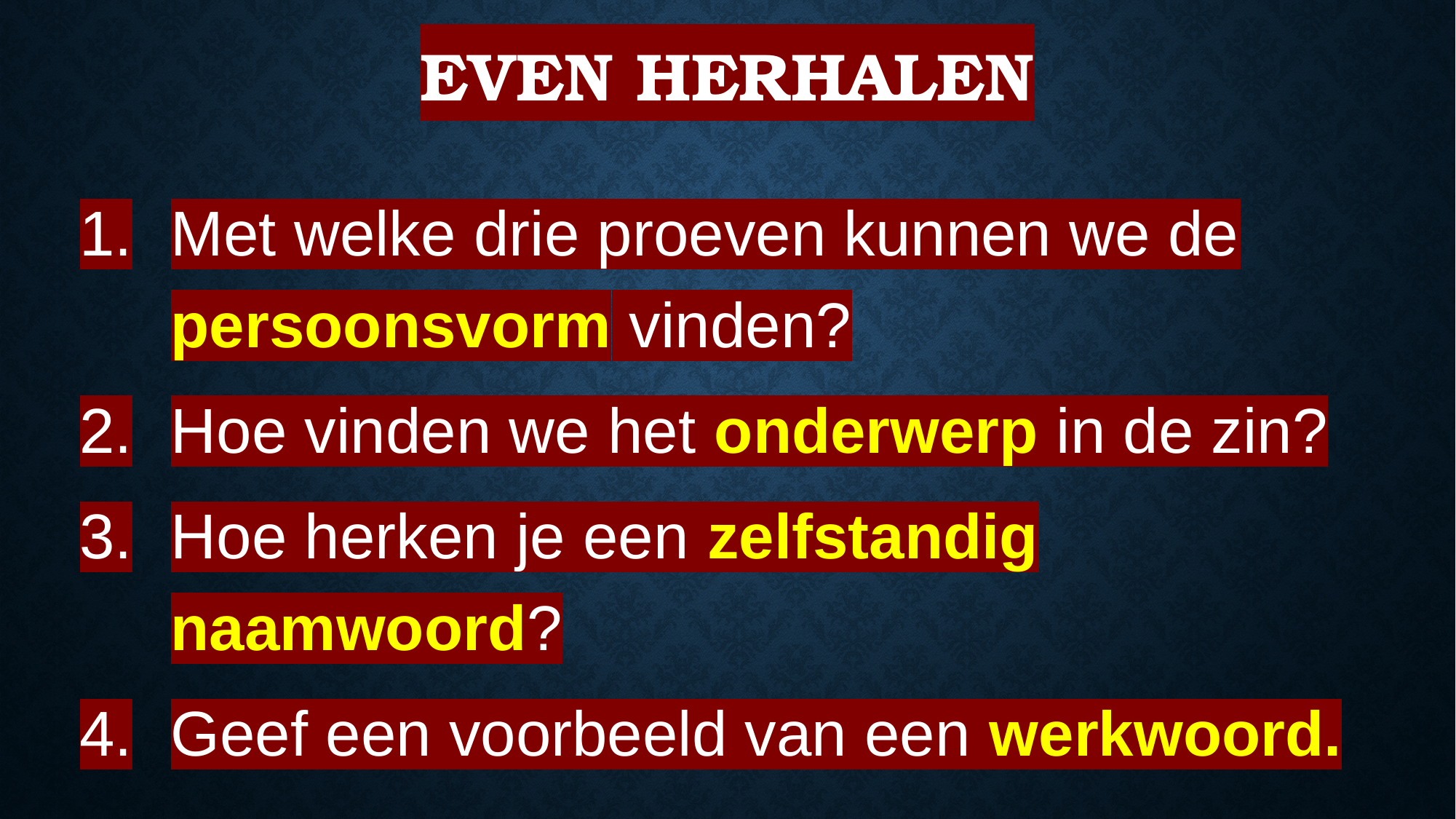

# Even herhalen
Met welke drie proeven kunnen we de persoonsvorm vinden?
Hoe vinden we het onderwerp in de zin?
Hoe herken je een zelfstandig naamwoord?
Geef een voorbeeld van een werkwoord.